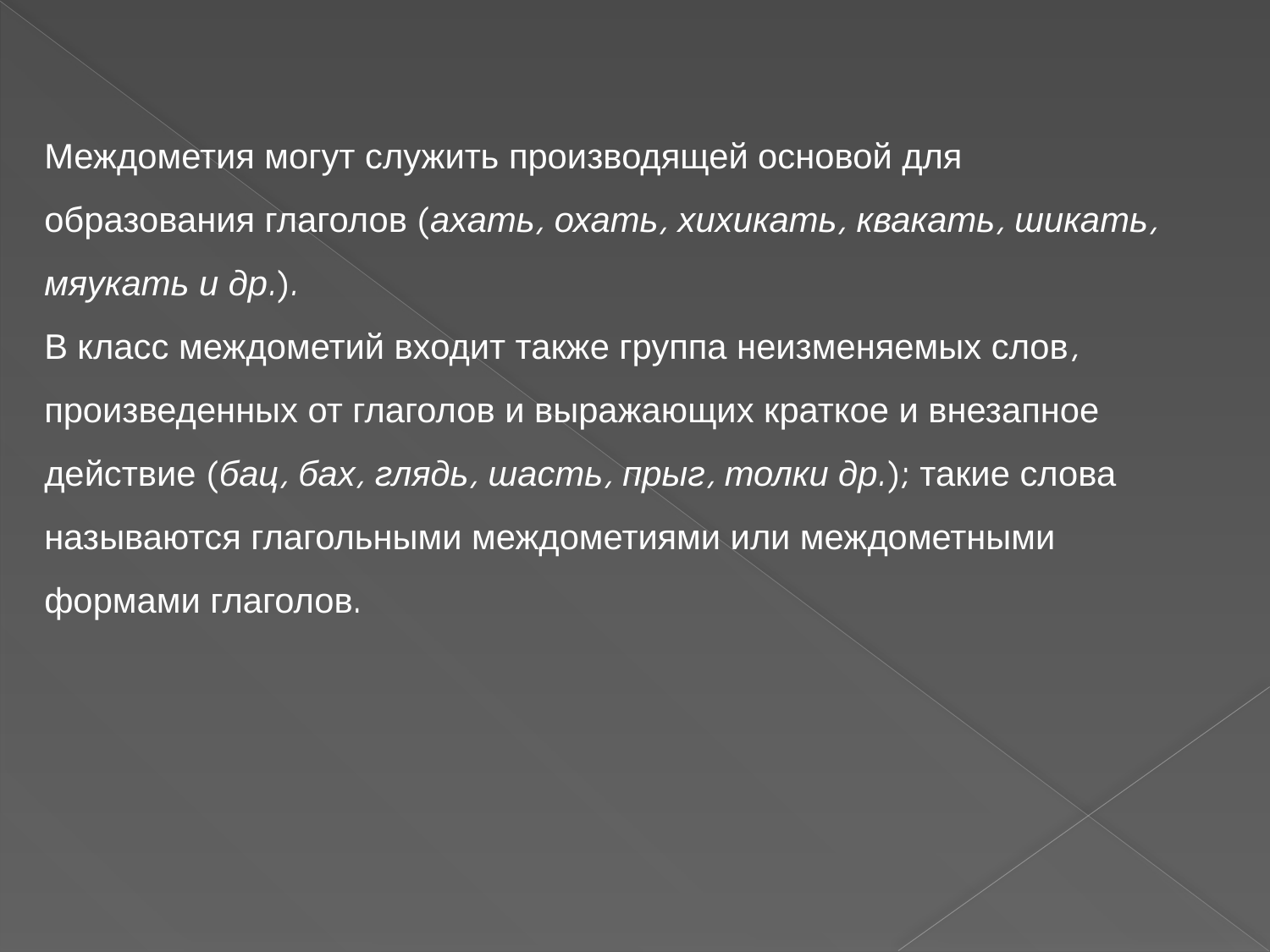

Междометия могут служить производящей основой для образования глаголов (ахать, охать, хихикать, квакать, шикать, мяукать и др.).
В класс междометий входит также группа неизменяемых слов, произведенных от глаголов и выражающих краткое и внезапное действие (бац, бах, глядь, шасть, прыг, толки др.); такие слова называются глагольными междометиями или междометными формами глаголов.